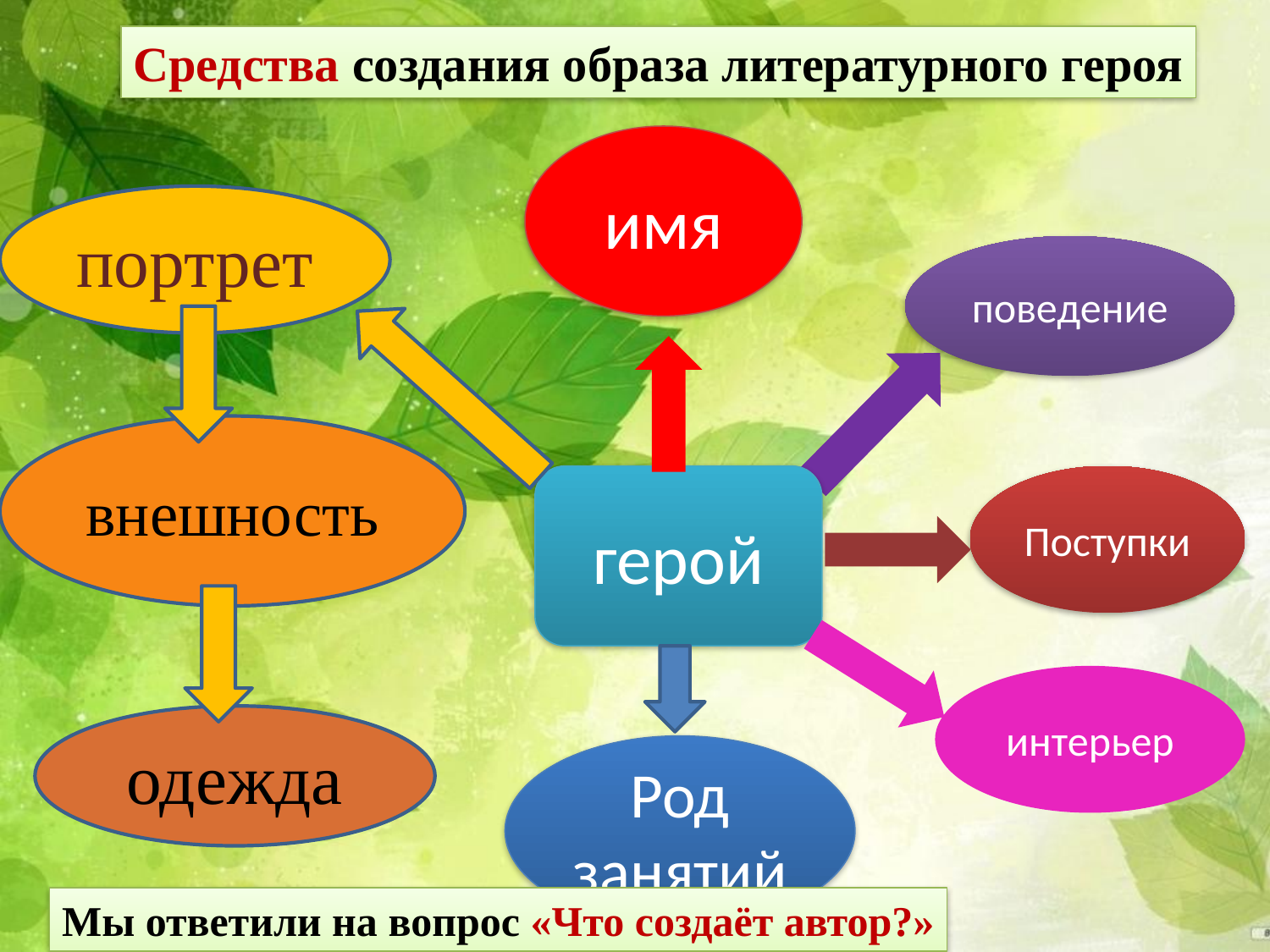

Средства создания образа литературного героя
имя
портрет
поведение

внешность
герой
Поступки

интерьер
одежда
Род занятий
Мы ответили на вопрос «Что создаёт автор?»